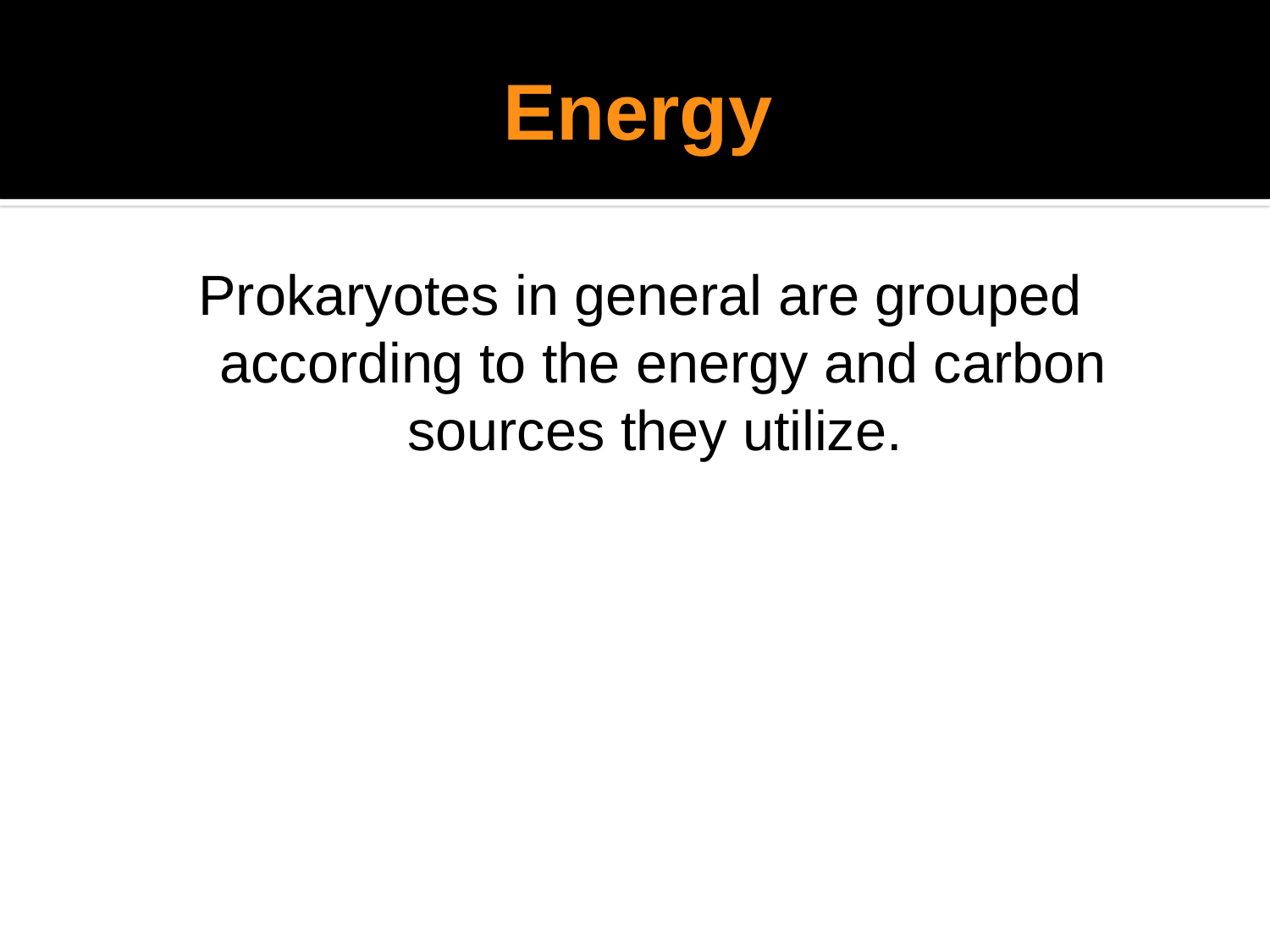

# Energy
Prokaryotes in general are grouped according to the energy and carbon sources they utilize.